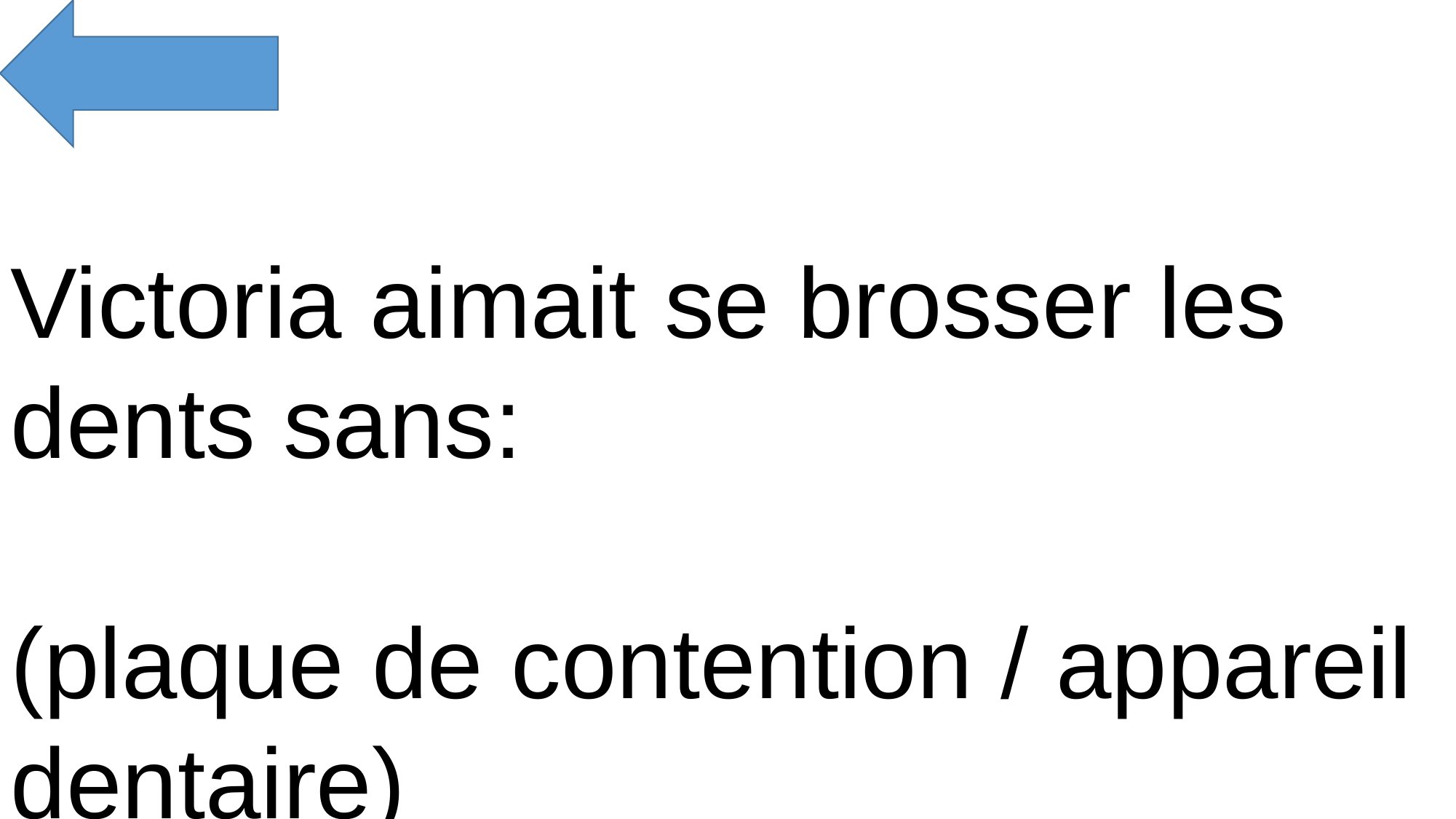

Victoria aimait se brosser les dents sans:

(plaque de contention / appareil dentaire)